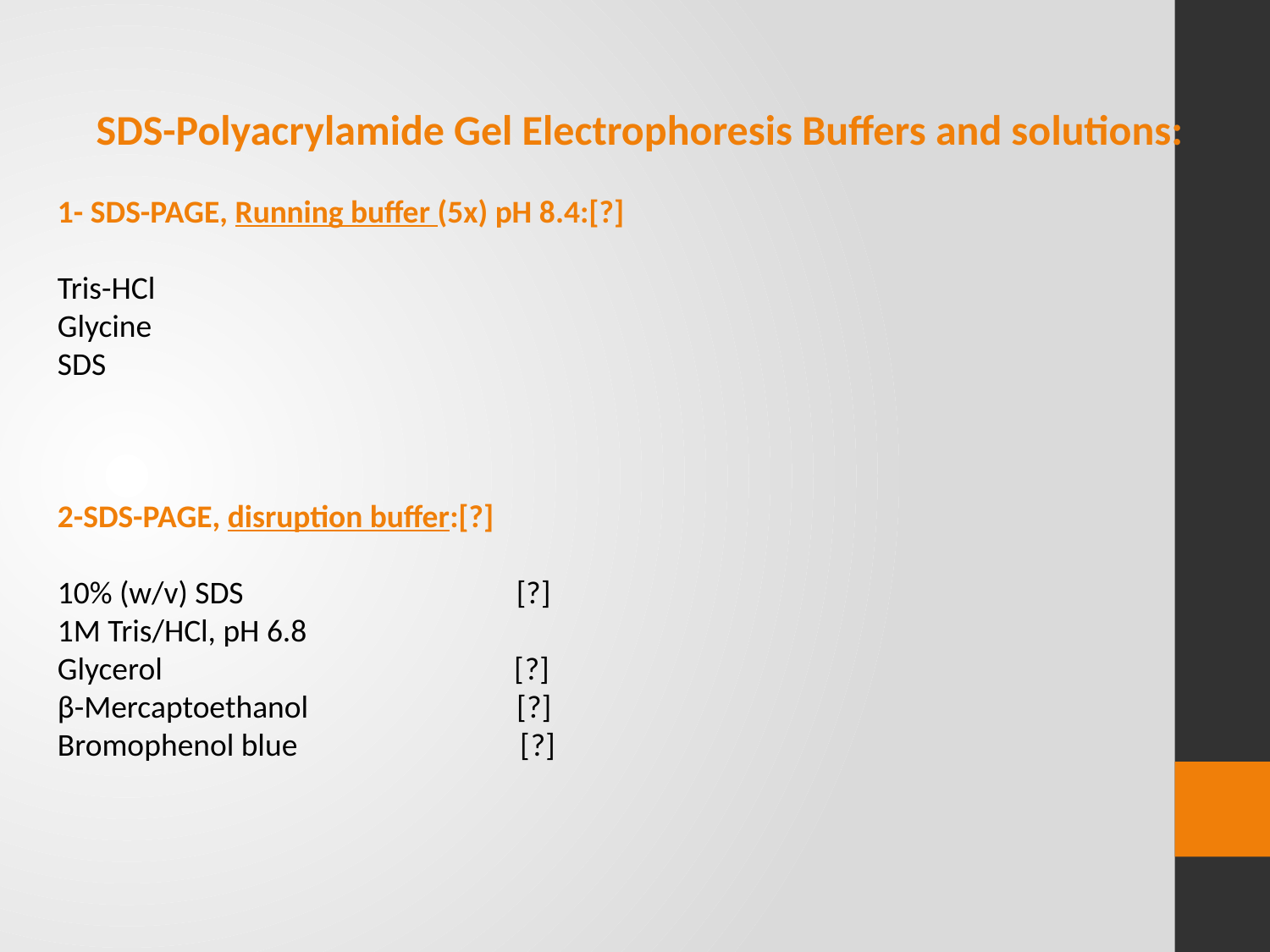

SDS-Polyacrylamide Gel Electrophoresis Buffers and solutions:

1- SDS-PAGE, Running buffer (5x) pH 8.4:[?]

Tris-HCl
Glycine
SDS

2-SDS-PAGE, disruption buffer:[?]

10% (w/v) SDS                                      [?]
1M Tris/HCl, pH 6.8
Glycerol                                                 [?]
β-Mercaptoethanol                             [?]
Bromophenol blue                               [?]